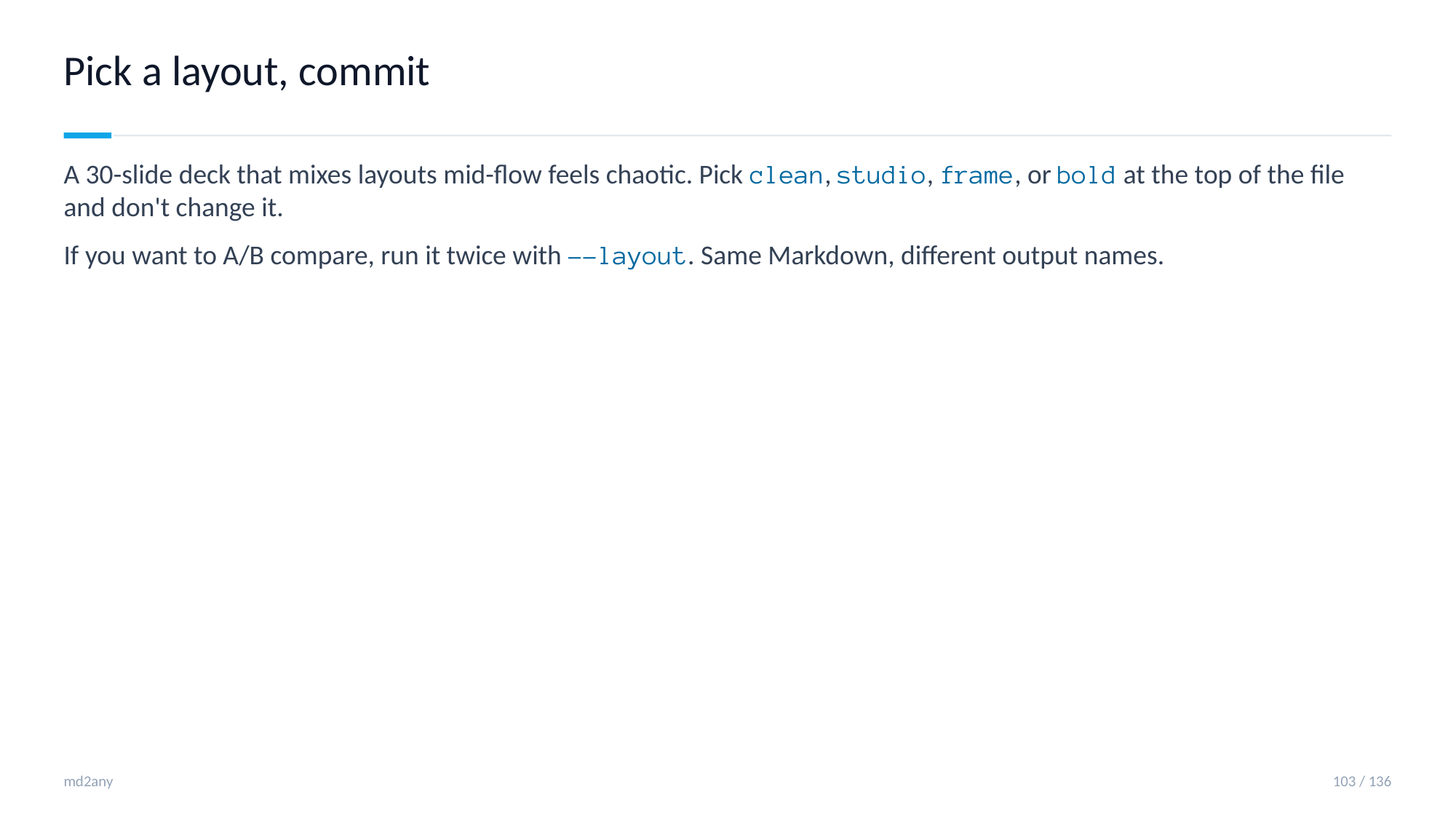

Pick a layout, commit

A 30-slide deck that mixes layouts mid-flow feels chaotic. Pick clean, studio, frame, or bold at the top of the file and don't change it.
If you want to A/B compare, run it twice with --layout. Same Markdown, different output names.
md2any
103 / 136